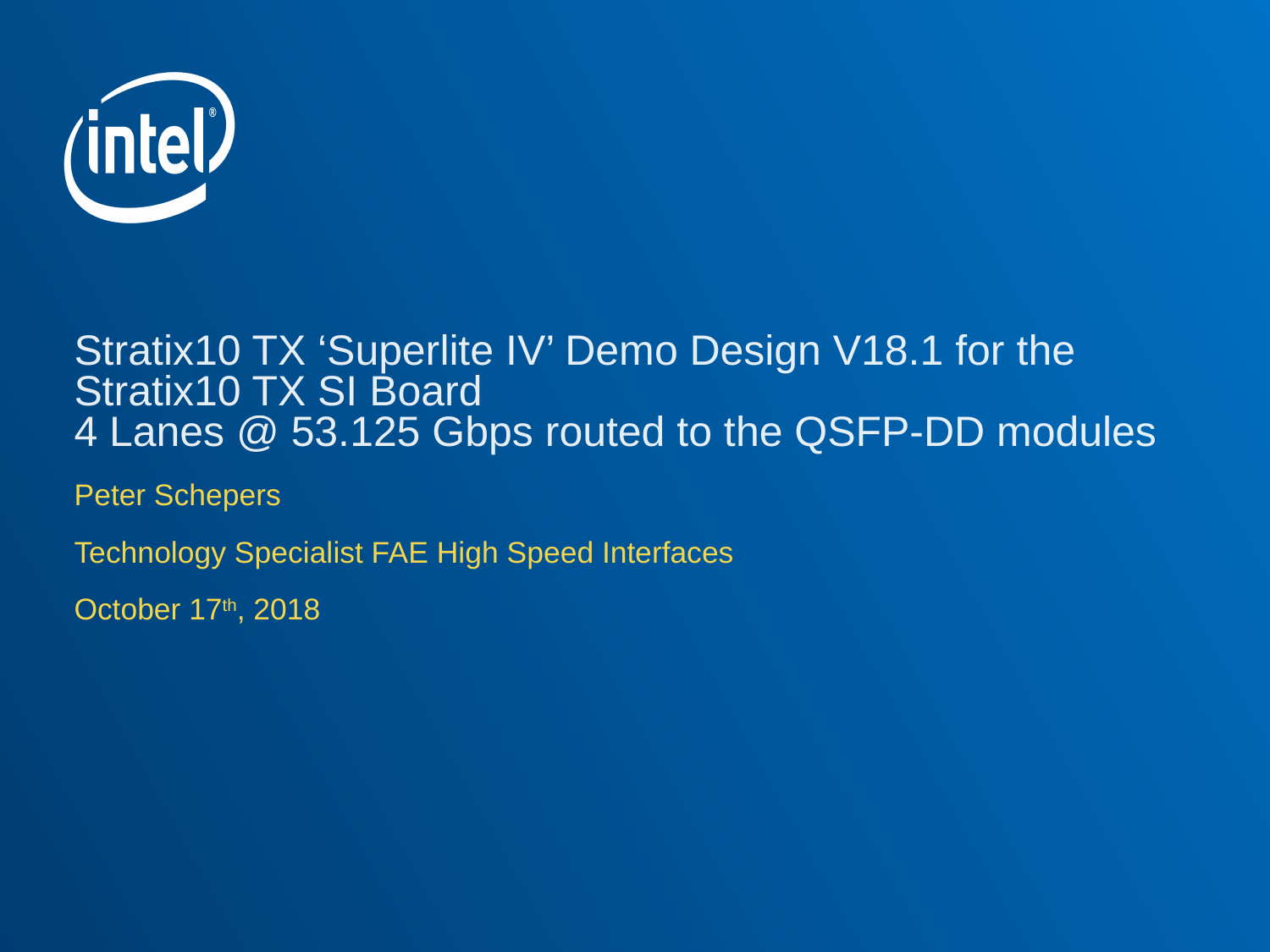

# Stratix10 TX ‘Superlite IV’ Demo Design V18.1 for the Stratix10 TX SI Board 4 Lanes @ 53.125 Gbps routed to the QSFP-DD modules
Peter Schepers
Technology Specialist FAE High Speed Interfaces
October 17th, 2018